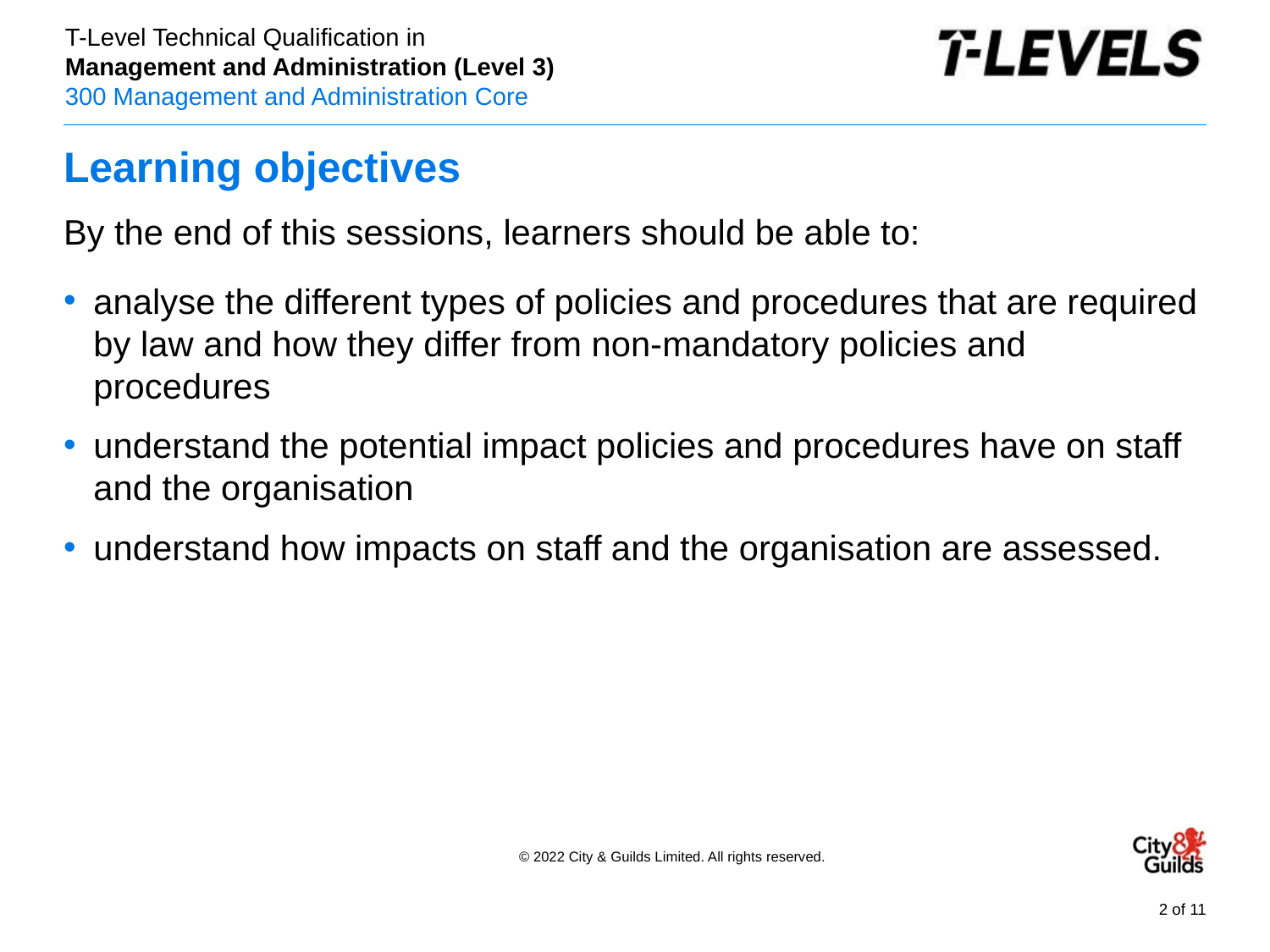

# Learning objectives
By the end of this sessions, learners should be able to:
analyse the different types of policies and procedures that are required by law and how they differ from non-mandatory policies and procedures
understand the potential impact policies and procedures have on staff and the organisation
understand how impacts on staff and the organisation are assessed.